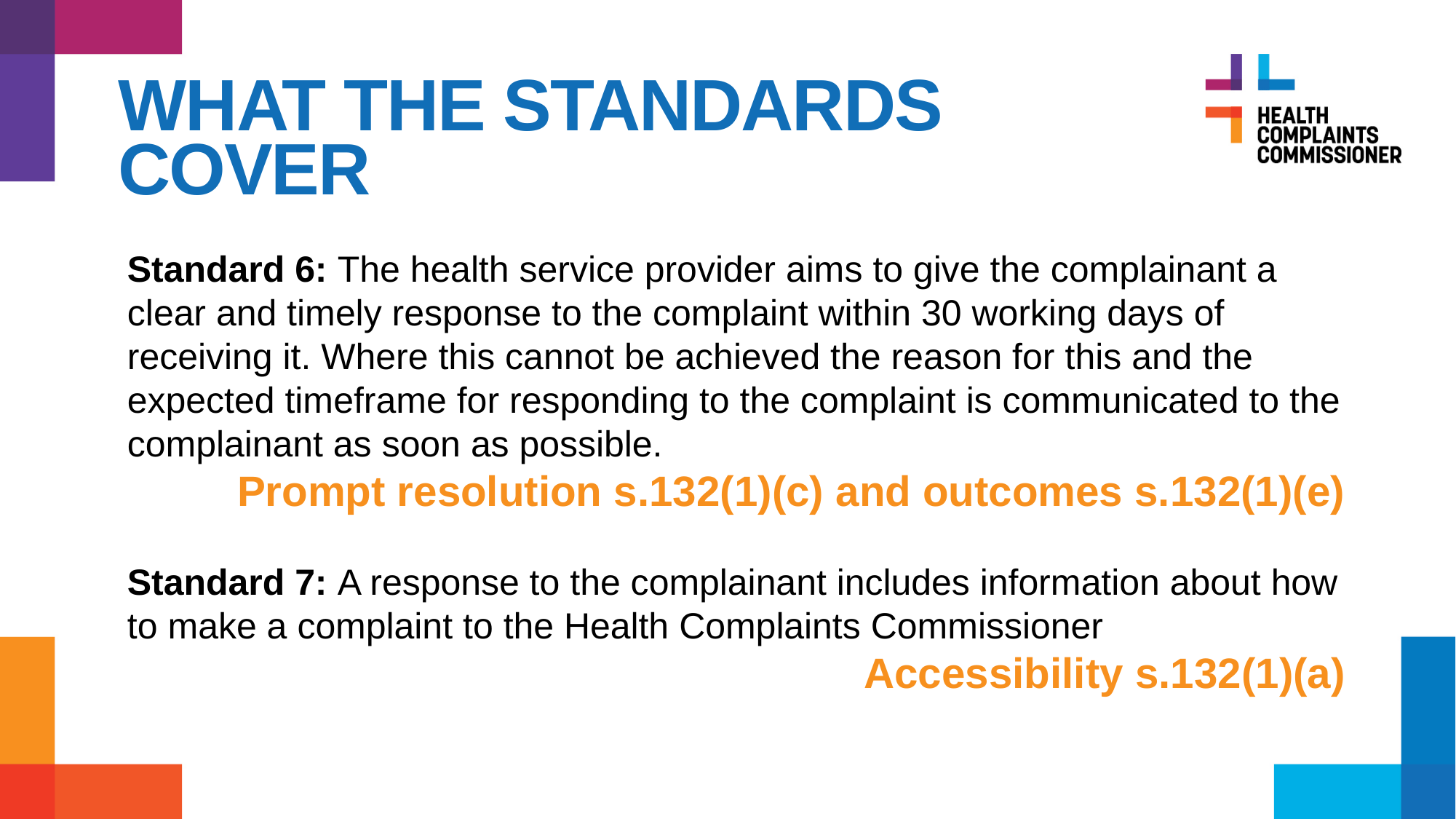

# What the standards cover
Standard 6: The health service provider aims to give the complainant a clear and timely response to the complaint within 30 working days of receiving it. Where this cannot be achieved the reason for this and the expected timeframe for responding to the complaint is communicated to the complainant as soon as possible.
Prompt resolution s.132(1)(c) and outcomes s.132(1)(e)

Standard 7: A response to the complainant includes information about how to make a complaint to the Health Complaints Commissioner
Accessibility s.132(1)(a)